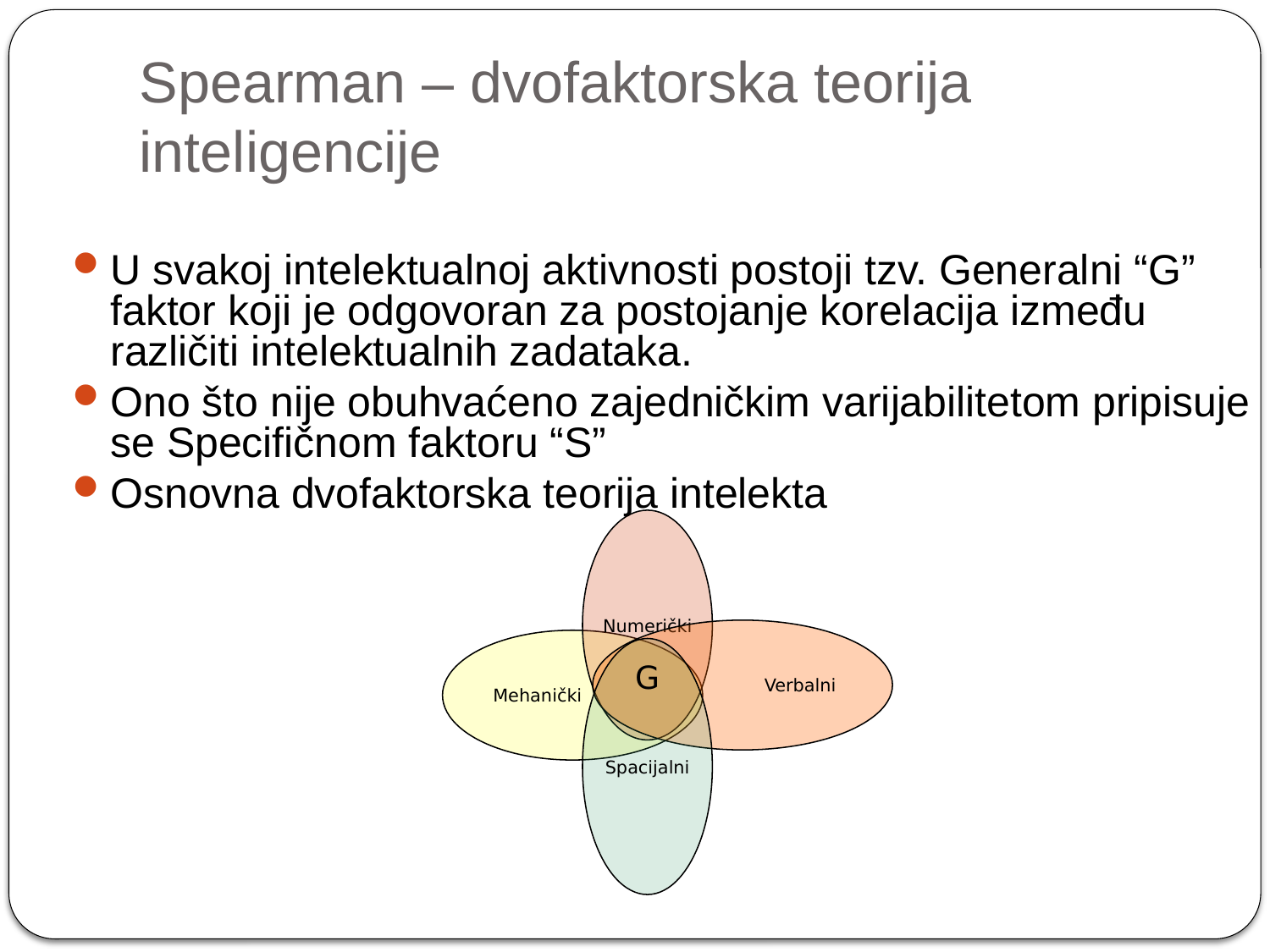

# Spearman – dvofaktorska teorija inteligencije
U svakoj intelektualnoj aktivnosti postoji tzv. Generalni “G” faktor koji je odgovoran za postojanje korelacija između različiti intelektualnih zadataka.
Ono što nije obuhvaćeno zajedničkim varijabilitetom pripisuje se Specifičnom faktoru “S”
Osnovna dvofaktorska teorija intelekta
Numerički
Verbalni
Mehanički
Spacijalni

G